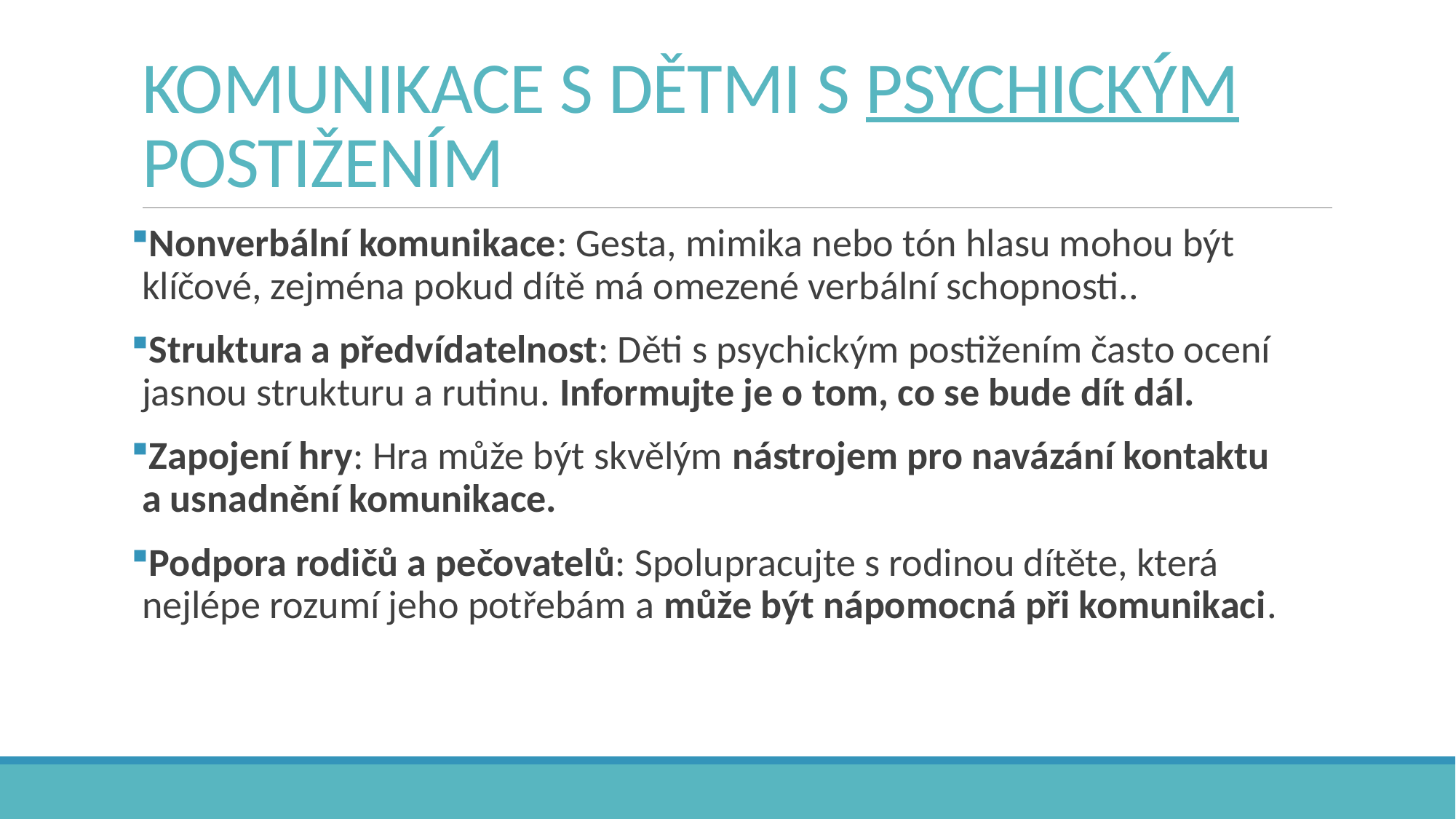

# KOMUNIKACE S DĚTMI S PSYCHICKÝM POSTIŽENÍM
Nonverbální komunikace: Gesta, mimika nebo tón hlasu mohou být klíčové, zejména pokud dítě má omezené verbální schopnosti..
Struktura a předvídatelnost: Děti s psychickým postižením často ocení jasnou strukturu a rutinu. Informujte je o tom, co se bude dít dál.
Zapojení hry: Hra může být skvělým nástrojem pro navázání kontaktu
a usnadnění komunikace.
Podpora rodičů a pečovatelů: Spolupracujte s rodinou dítěte, která nejlépe rozumí jeho potřebám a může být nápomocná při komunikaci.